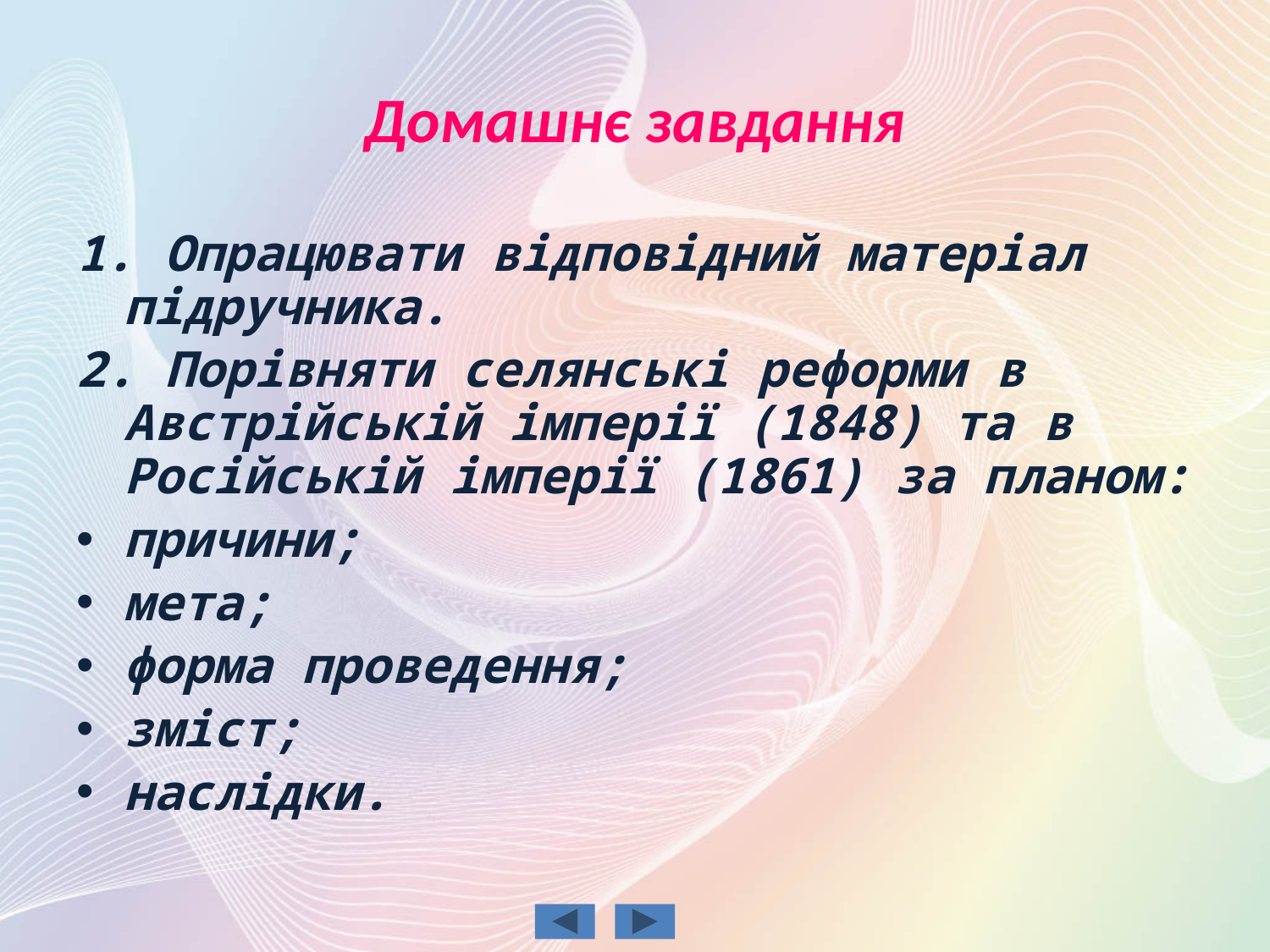

# Домашнє завдання
1. Опрацювати відповідний матеріал підручника.
2. Порівняти селянські реформи в Австрійській імперії (1848) та в Російській імперії (1861) за планом:
причини;
мета;
форма проведення;
зміст;
наслідки.